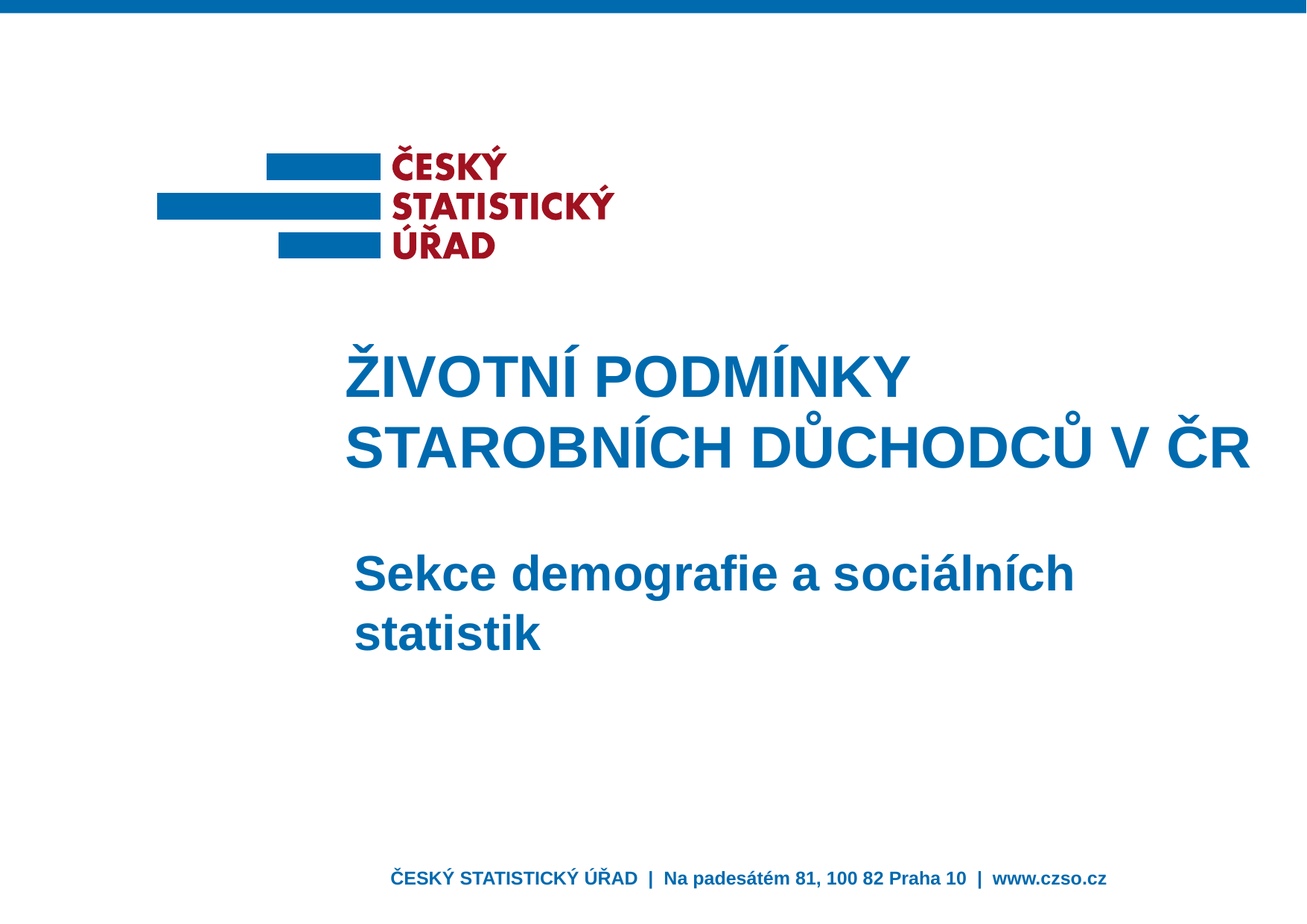

ŽIVOTNÍ PODMÍNKY STAROBNÍCH DŮCHODCŮ V ČR

Sekce demografie a sociálních statistik